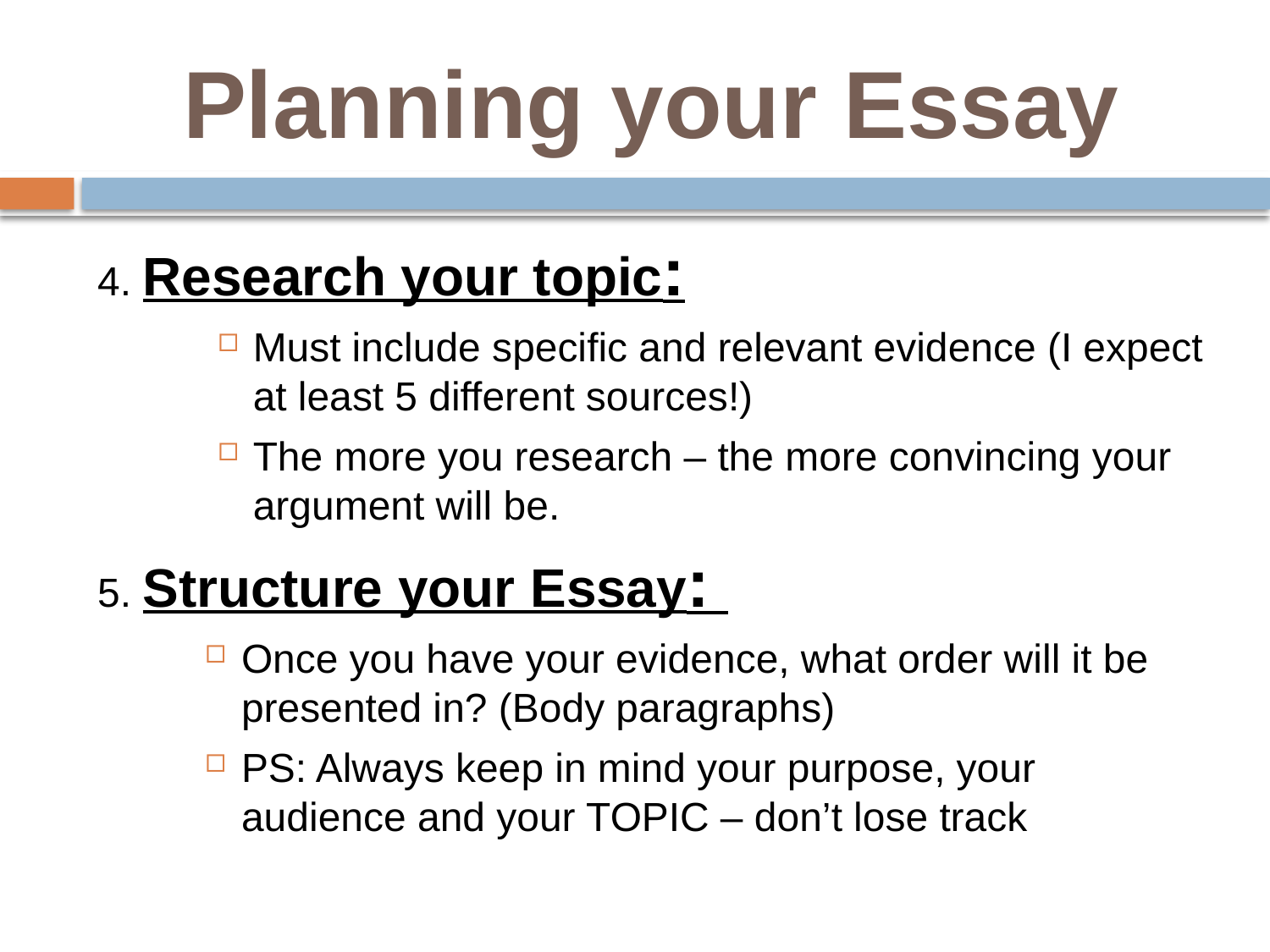

# Planning your Essay
4. Research your topic:
Must include specific and relevant evidence (I expect at least 5 different sources!)
The more you research – the more convincing your argument will be.
5. Structure your Essay:
Once you have your evidence, what order will it be presented in? (Body paragraphs)
PS: Always keep in mind your purpose, your audience and your TOPIC – don’t lose track